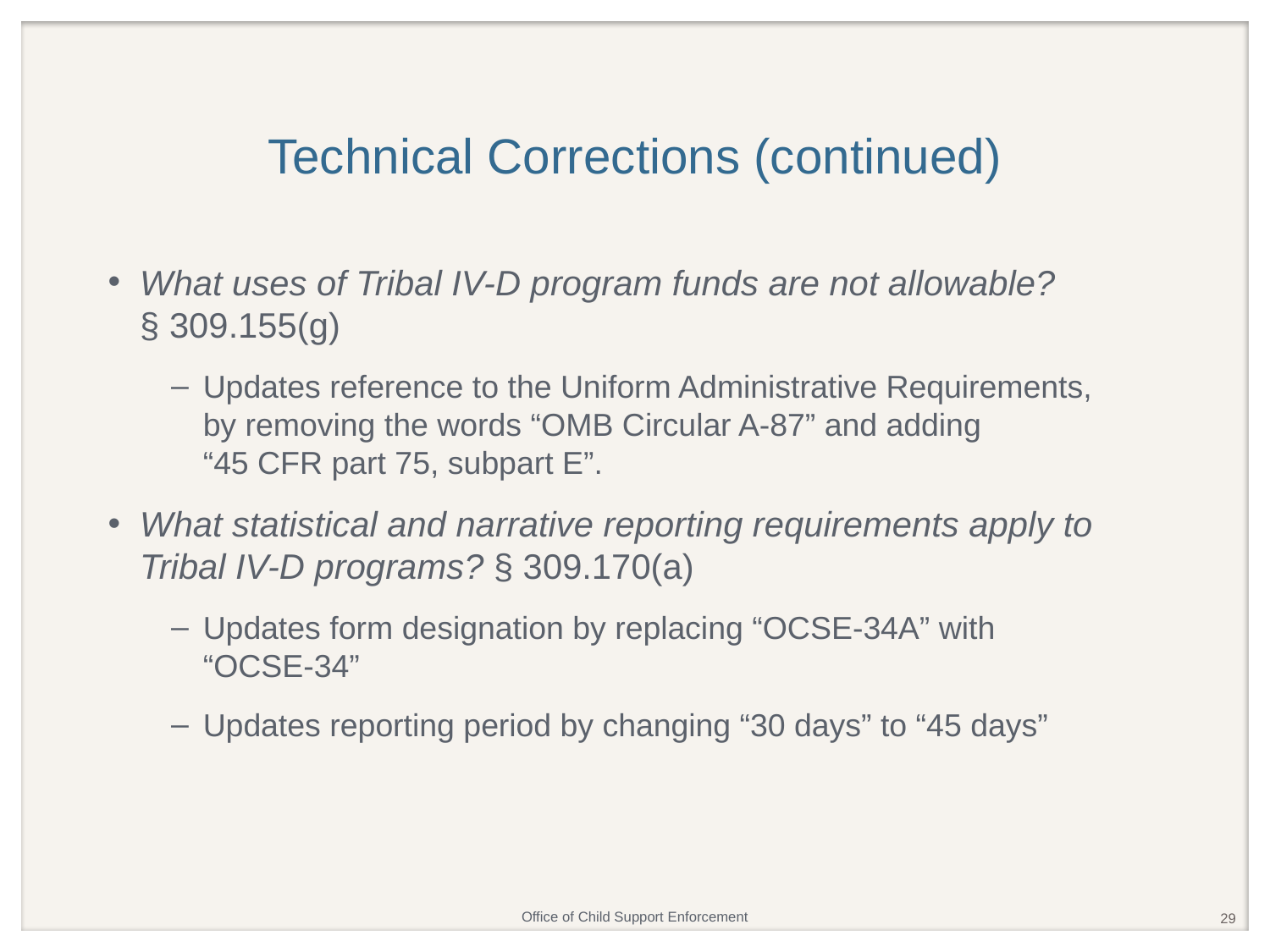

# Technical Corrections (continued)
What uses of Tribal IV-D program funds are not allowable?
§ 309.155(g)
Updates reference to the Uniform Administrative Requirements,
by removing the words “OMB Circular A-87” and adding
“45 CFR part 75, subpart E”.
What statistical and narrative reporting requirements apply to Tribal IV-D programs? § 309.170(a)
Updates form designation by replacing “OCSE-34A” with
“OCSE-34”
Updates reporting period by changing “30 days” to “45 days”

29